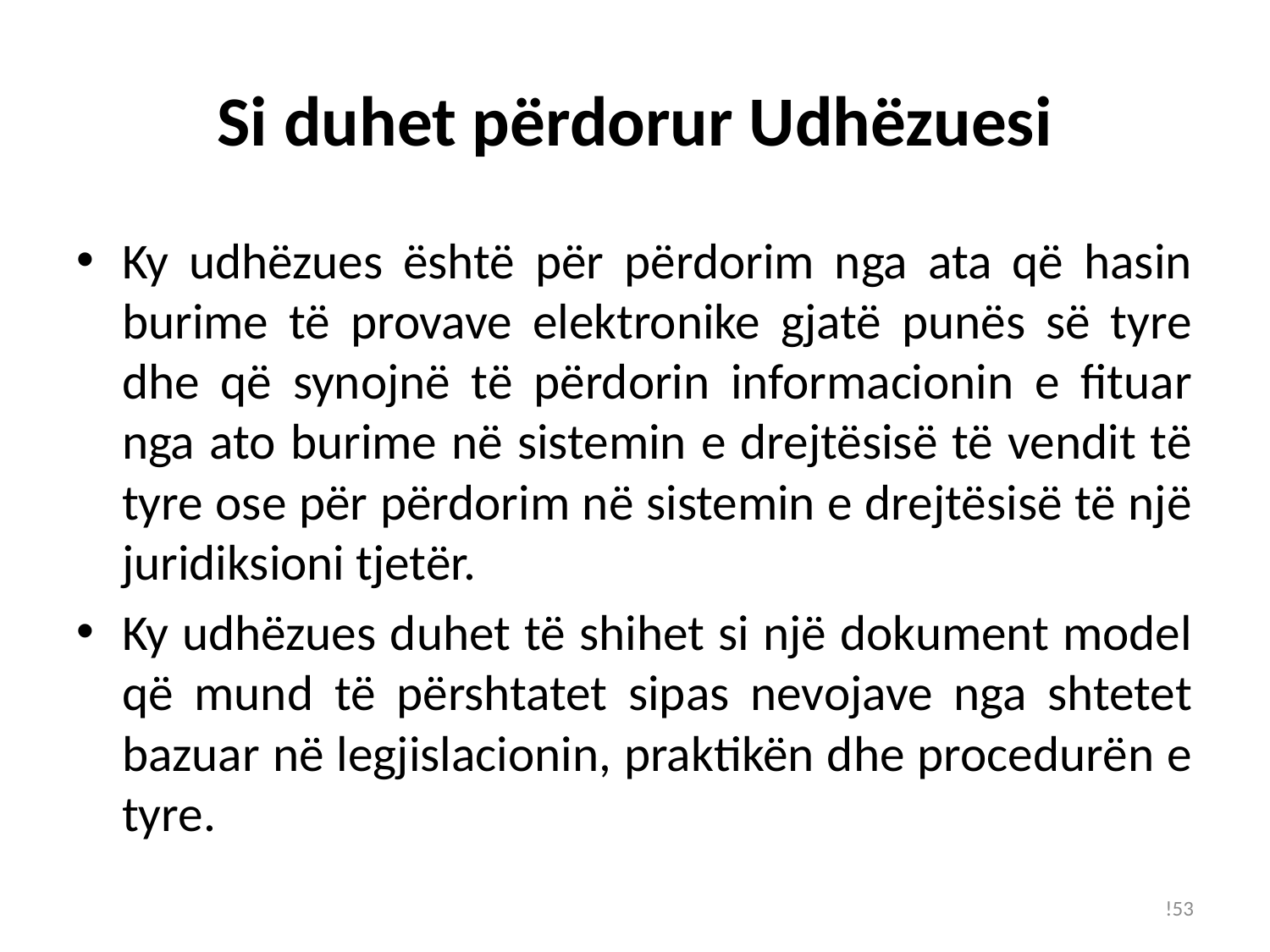

# Si duhet përdorur Udhëzuesi
Ky udhëzues është për përdorim nga ata që hasin burime të provave elektronike gjatë punës së tyre dhe që synojnë të përdorin informacionin e fituar nga ato burime në sistemin e drejtësisë të vendit të tyre ose për përdorim në sistemin e drejtësisë të një juridiksioni tjetër.
Ky udhëzues duhet të shihet si një dokument model që mund të përshtatet sipas nevojave nga shtetet bazuar në legjislacionin, praktikën dhe procedurën e tyre.

!53